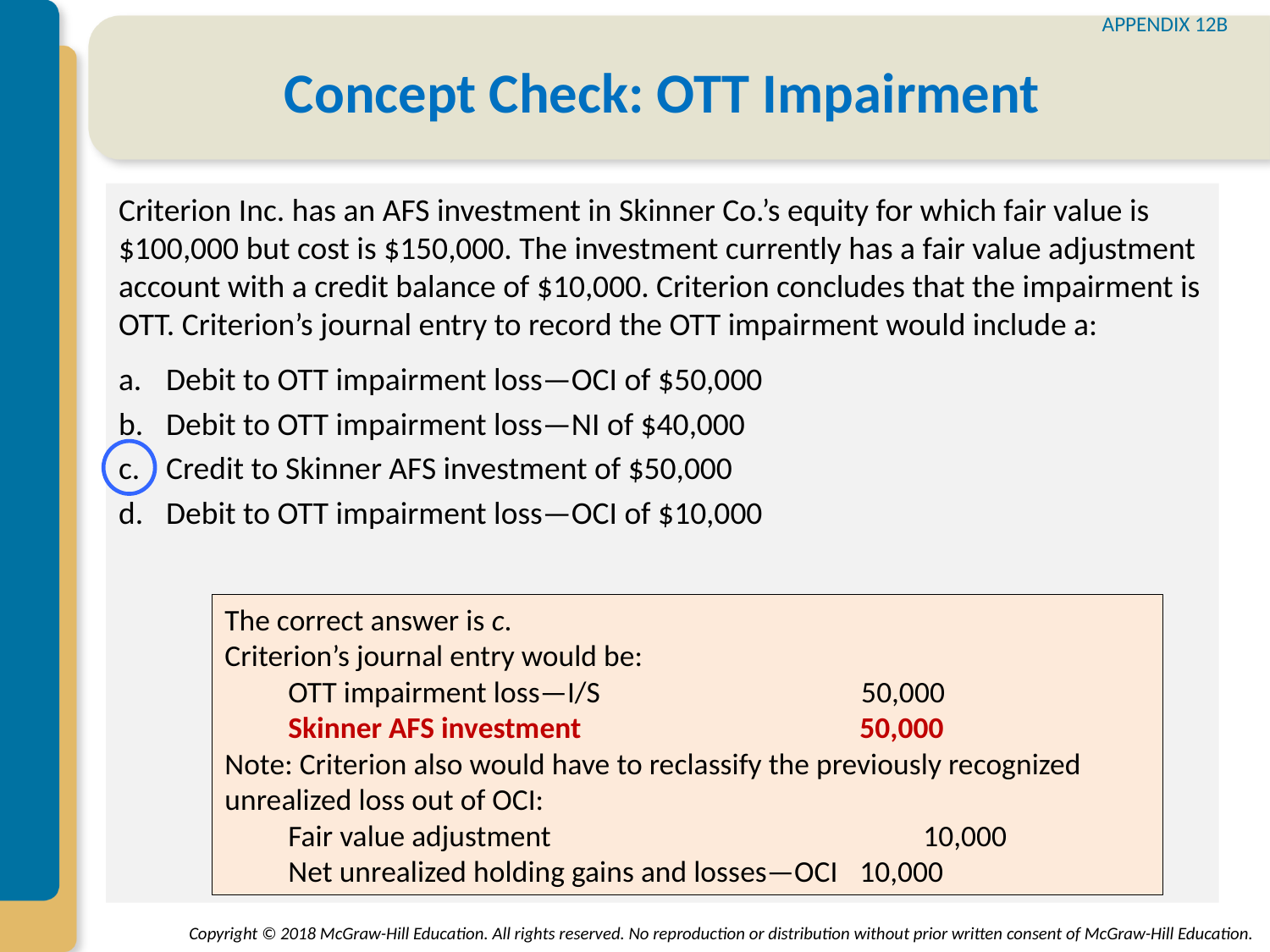

APPENDIX 12B
# Concept Check: OTT Impairment
Criterion Inc. has an AFS investment in Skinner Co.’s equity for which fair value is $100,000 but cost is $150,000. The investment currently has a fair value adjustment account with a credit balance of $10,000. Criterion concludes that the impairment is OTT. Criterion’s journal entry to record the OTT impairment would include a:
Debit to OTT impairment loss—OCI of $50,000
Debit to OTT impairment loss—NI of $40,000
Credit to Skinner AFS investment of $50,000
Debit to OTT impairment loss—OCI of $10,000

The correct answer is c.
Criterion’s journal entry would be:
	OTT impairment loss—I/S		                   50,000
	Skinner AFS investment			50,000
Note: Criterion also would have to reclassify the previously recognized unrealized loss out of OCI:
Fair value adjustment			10,000
	Net unrealized holding gains and losses—OCI 	10,000